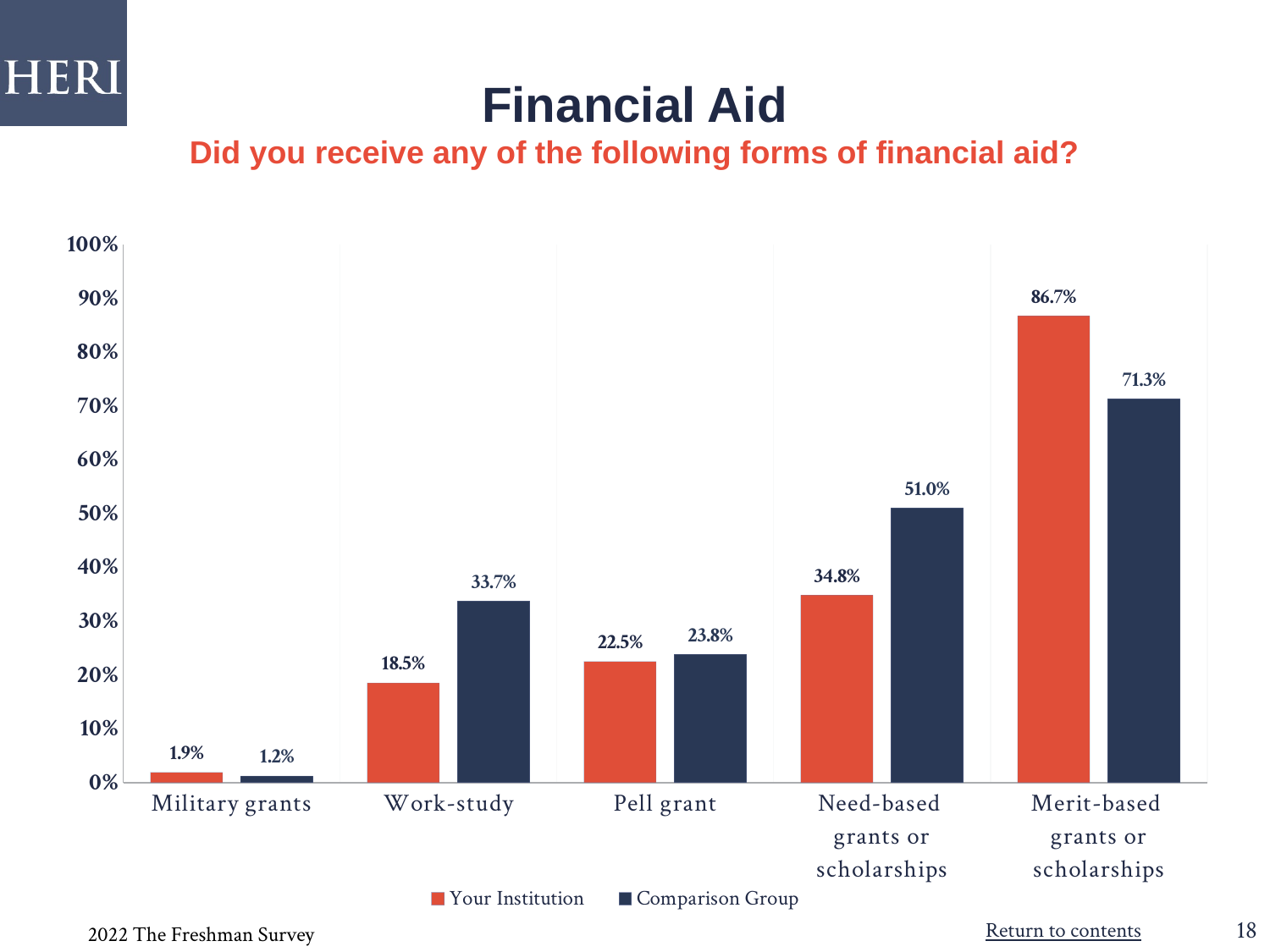

# Financial Aid Did you receive any of the following forms of financial aid?

### Chart

| Category | Your Institution | Comparison Group |
|---|---|---|
| Military grants | 0.019 | 0.012 |
| Work-study | 0.185 | 0.337 |
| Pell grant | 0.225 | 0.238 |
| Need-based
grants or scholarships | 0.348 | 0.51 |
| Merit-based
grants or scholarships | 0.867 | 0.713 |
2022 The Freshman Survey
Return to contents
18